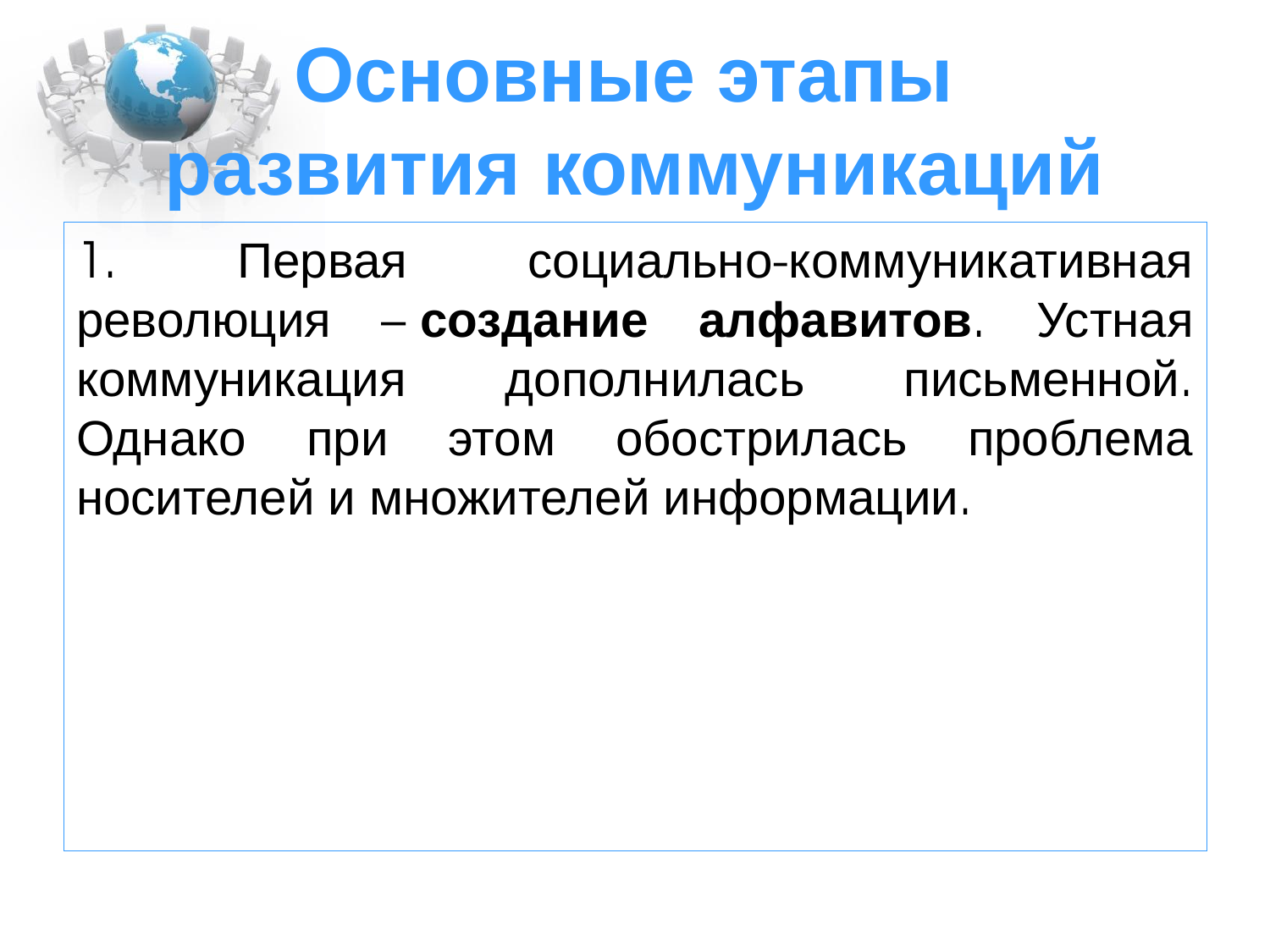

# Основные этапы развития коммуникаций
1. Первая социально-коммуникативная революция – создание алфавитов. Устная коммуникация дополнилась письменной. Однако при этом обострилась проблема носителей и множителей информации.